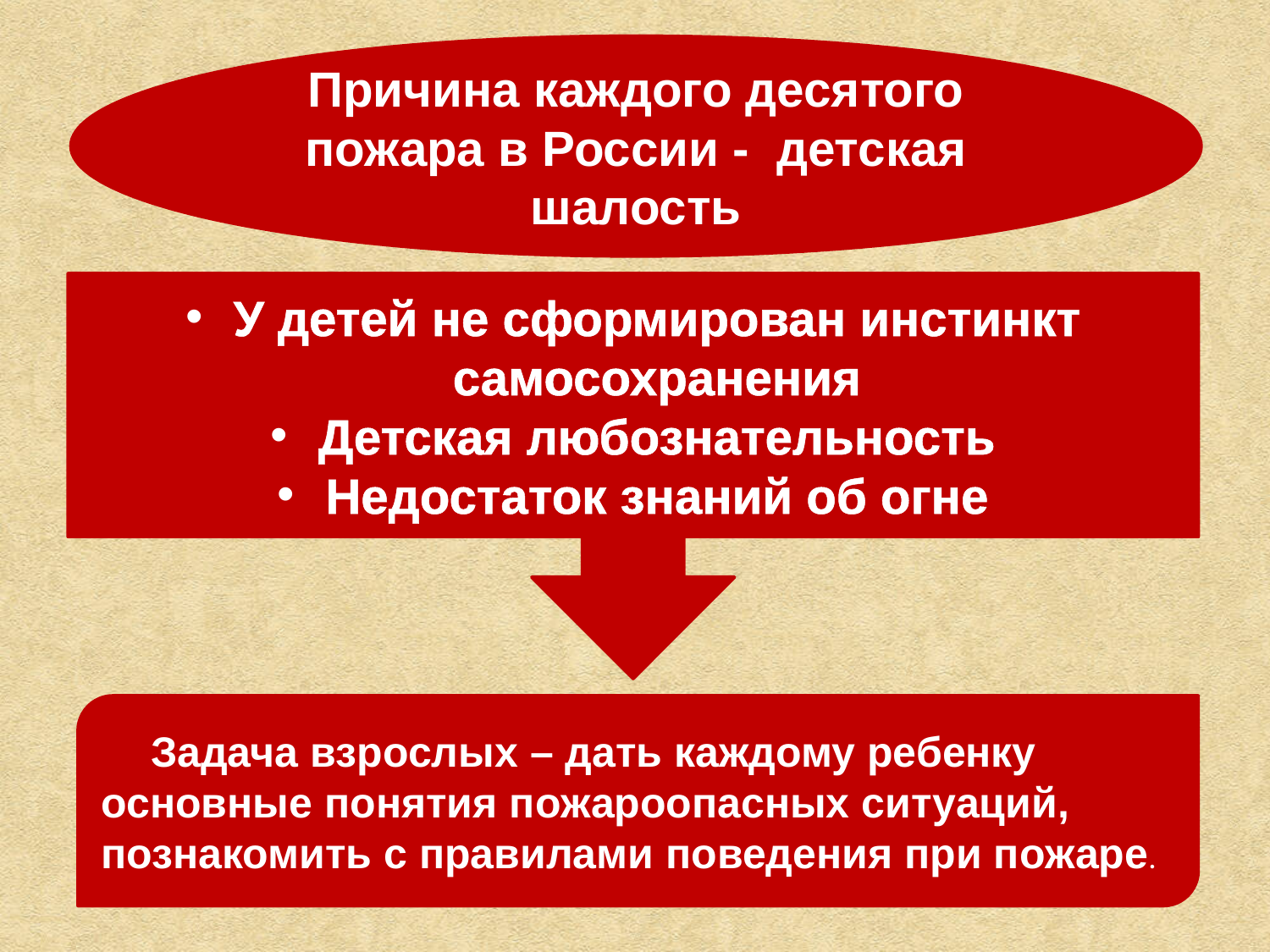

Причина каждого десятого пожара в России -  детская шалость

У детей не сформирован инстинкт самосохранения
Детская любознательность
Недостаток знаний об огне
Задача взрослых – дать каждому ребенку основные понятия пожароопасных ситуаций, познакомить с правилами поведения при пожаре.